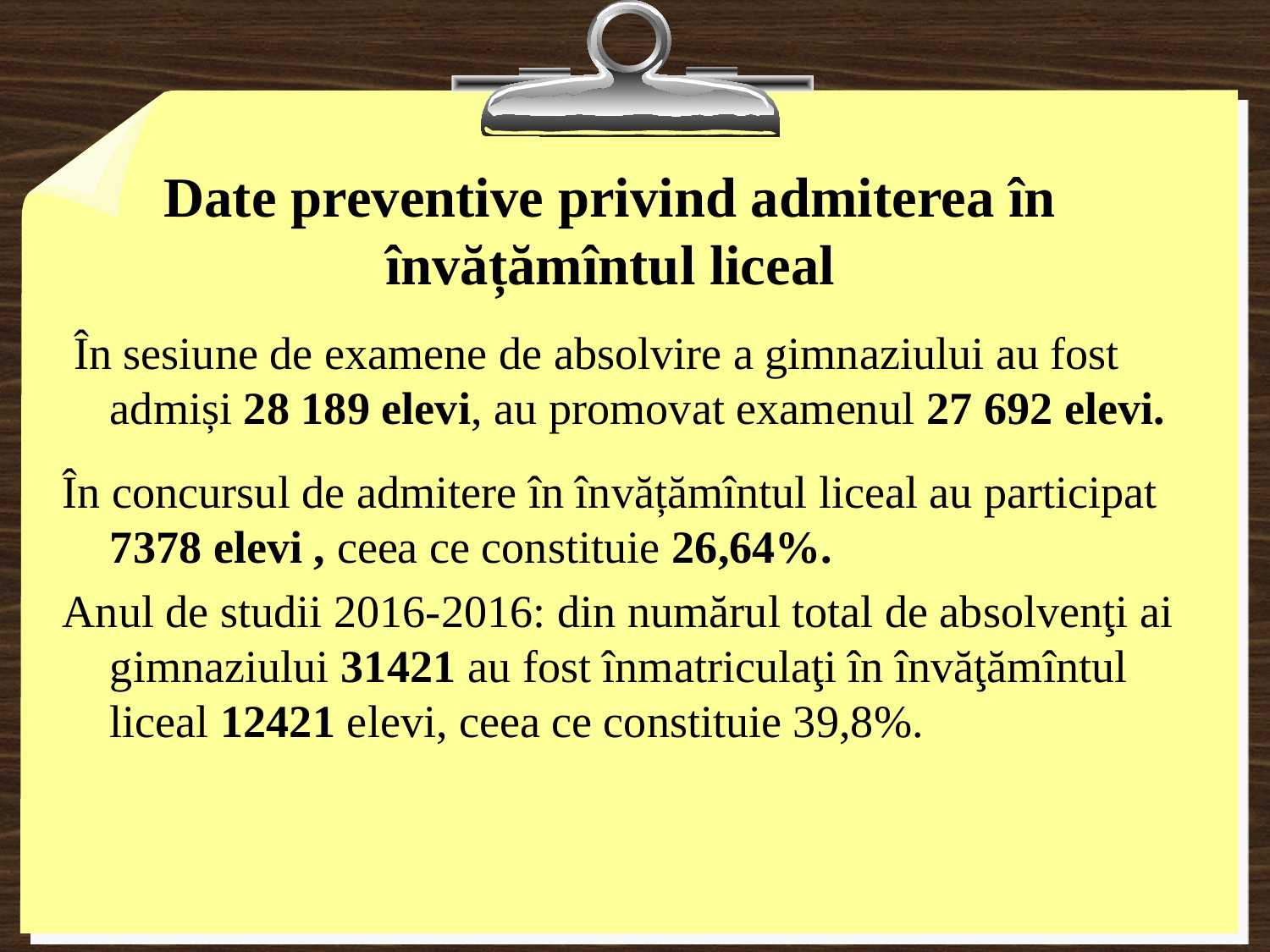

# Date preventive privind admiterea în învățămîntul liceal
 În sesiune de examene de absolvire a gimnaziului au fost admiși 28 189 elevi, au promovat examenul 27 692 elevi.

În concursul de admitere în învățămîntul liceal au participat 7378 elevi , ceea ce constituie 26,64%.
Anul de studii 2016-2016: din numărul total de absolvenţi ai gimnaziului 31421 au fost înmatriculaţi în învăţămîntul liceal 12421 elevi, ceea ce constituie 39,8%.